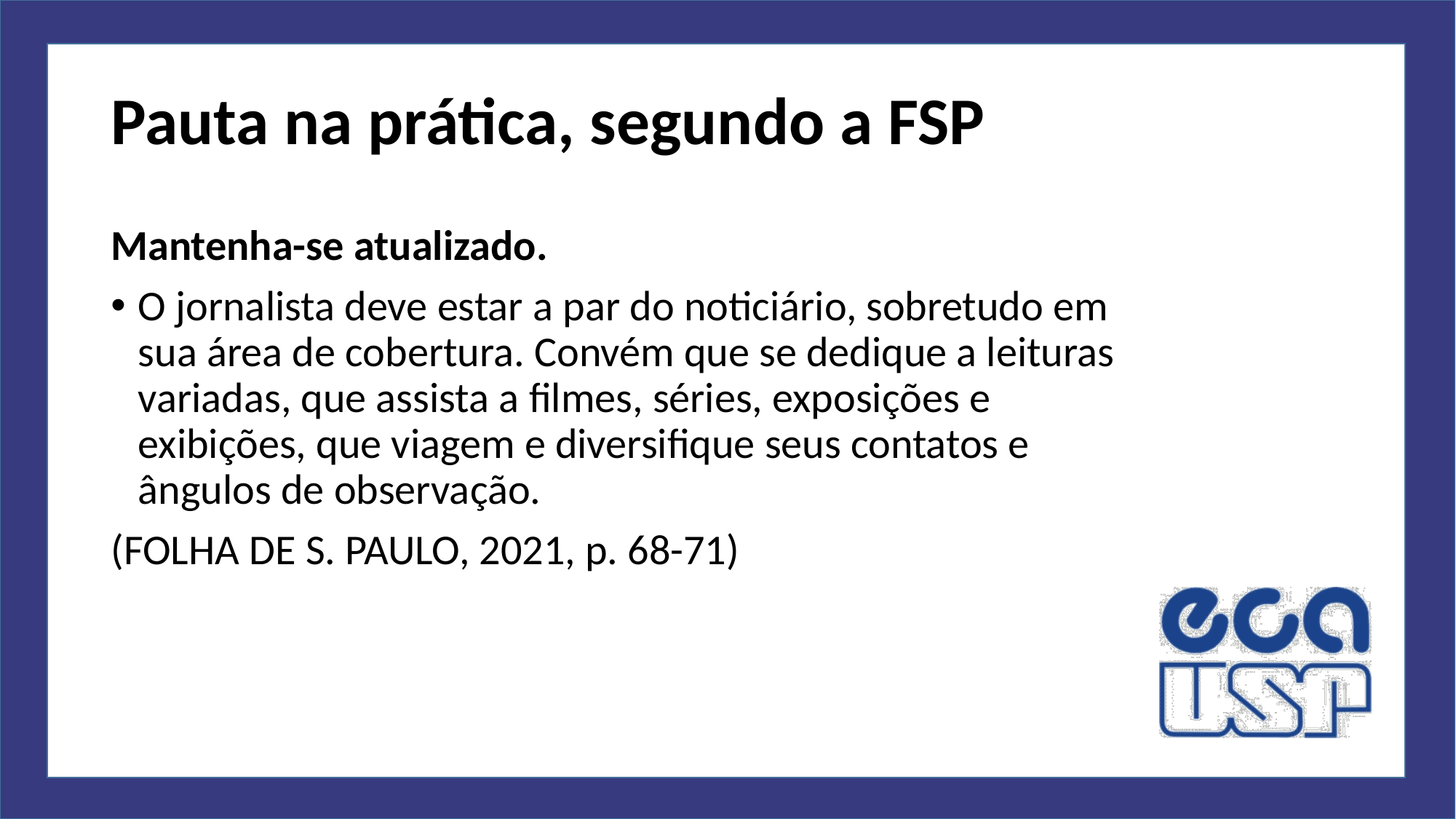

# Pauta na prática, segundo a FSP
Mantenha-se atualizado.
O jornalista deve estar a par do noticiário, sobretudo em sua área de cobertura. Convém que se dedique a leituras variadas, que assista a filmes, séries, exposições e exibições, que viagem e diversifique seus contatos e ângulos de observação.
(FOLHA DE S. PAULO, 2021, p. 68-71)